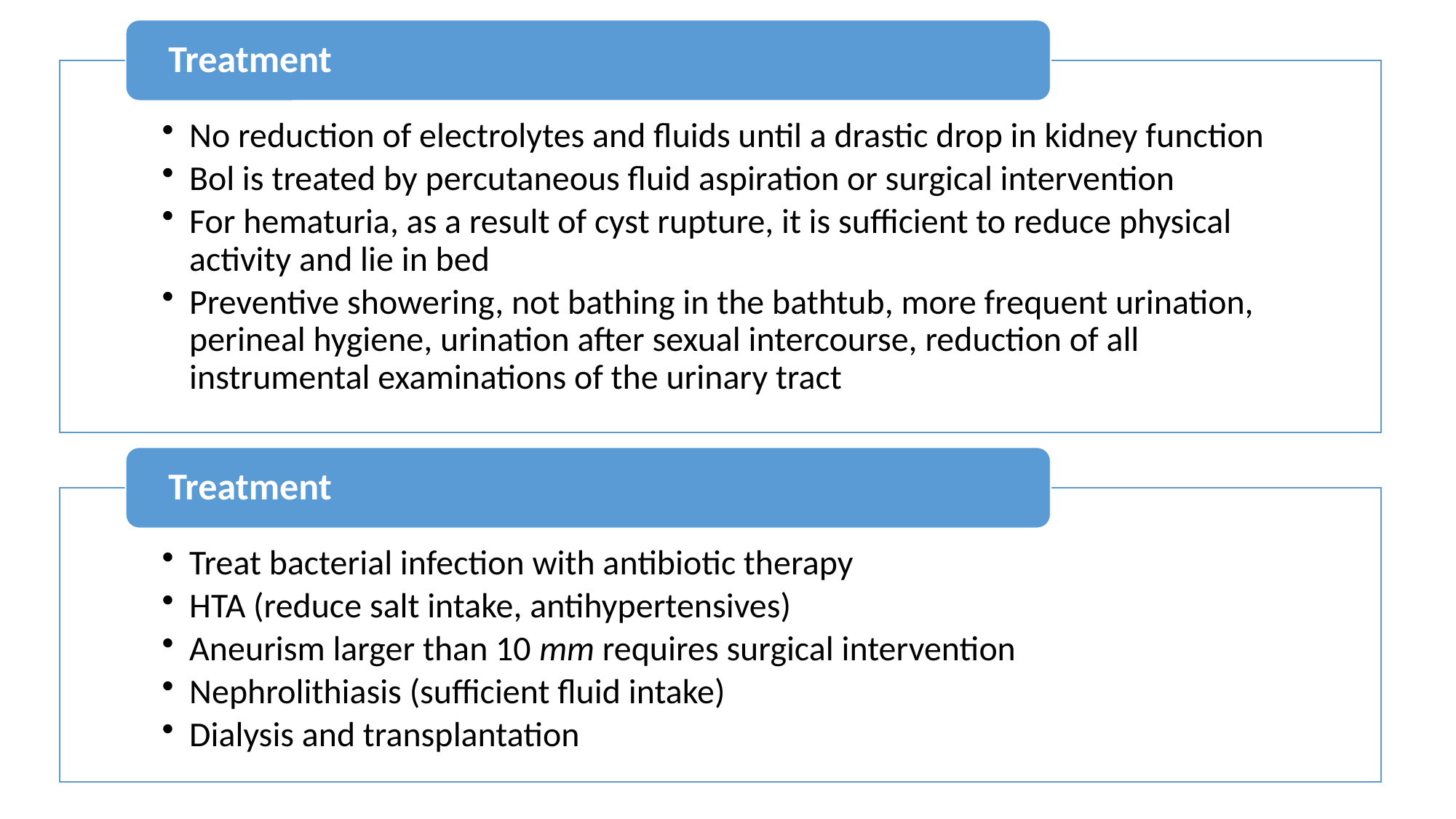

No reduction of electrolytes and fluids until a drastic drop in kidney function
Bol is treated by percutaneous fluid aspiration or surgical intervention
For hematuria, as a result of cyst rupture, it is sufficient to reduce physical activity and lie in bed
Preventive showering, not bathing in the bathtub, more frequent urination, perineal hygiene, urination after sexual intercourse, reduction of all instrumental examinations of the urinary tract
Treatment
Treat bacterial infection with antibiotic therapy
HTA (reduce salt intake, antihypertensives)
Aneurism larger than 10 mm requires surgical intervention
Nephrolithiasis (sufficient fluid intake)
Dialysis and transplantation
Treatment